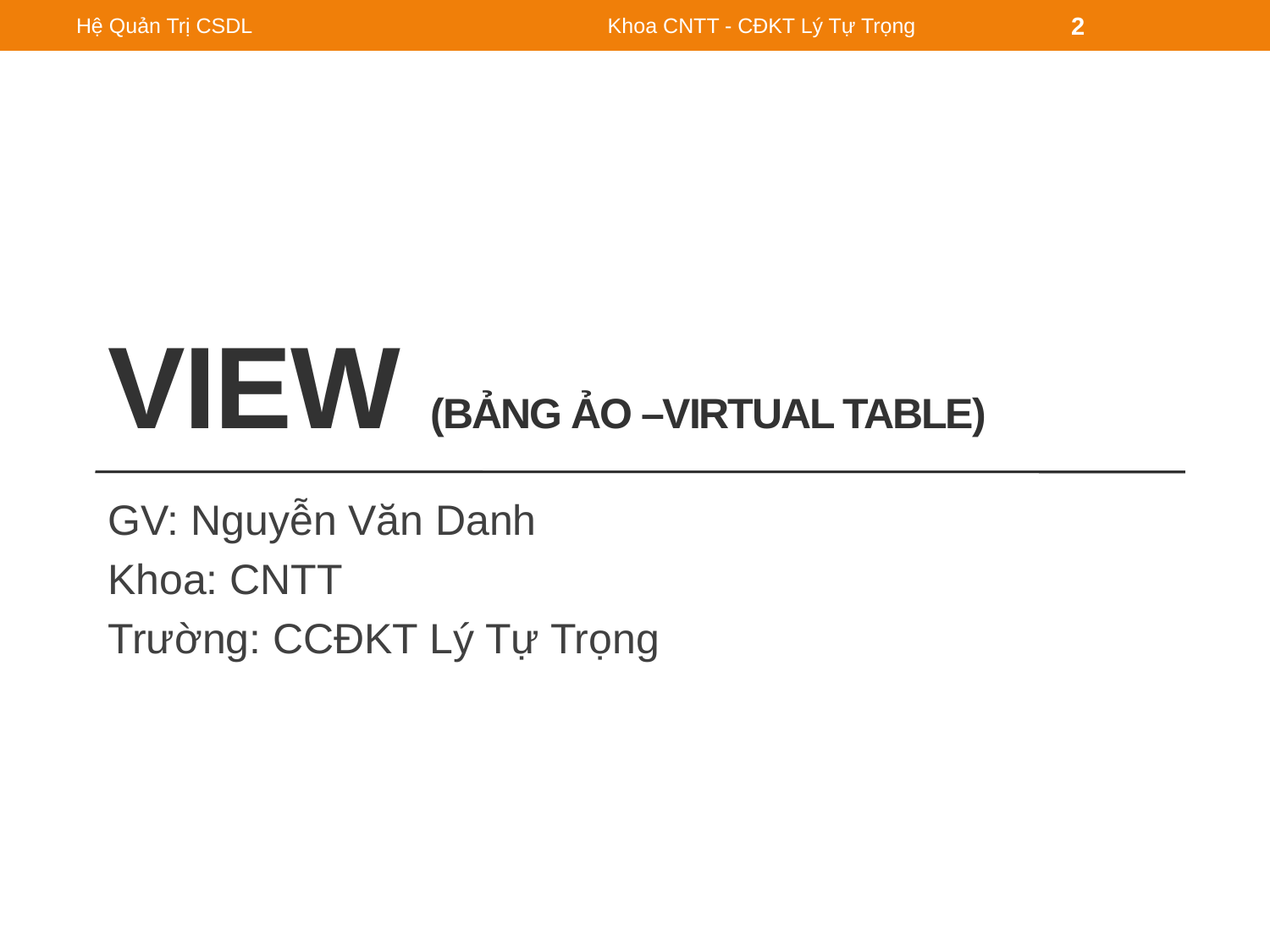

Hệ Quản Trị CSDL
Khoa CNTT - CĐKT Lý Tự Trọng
2
# View (bảng ảo –Virtual Table)
GV: Nguyễn Văn Danh
Khoa: CNTT
Trường: CCĐKT Lý Tự Trọng